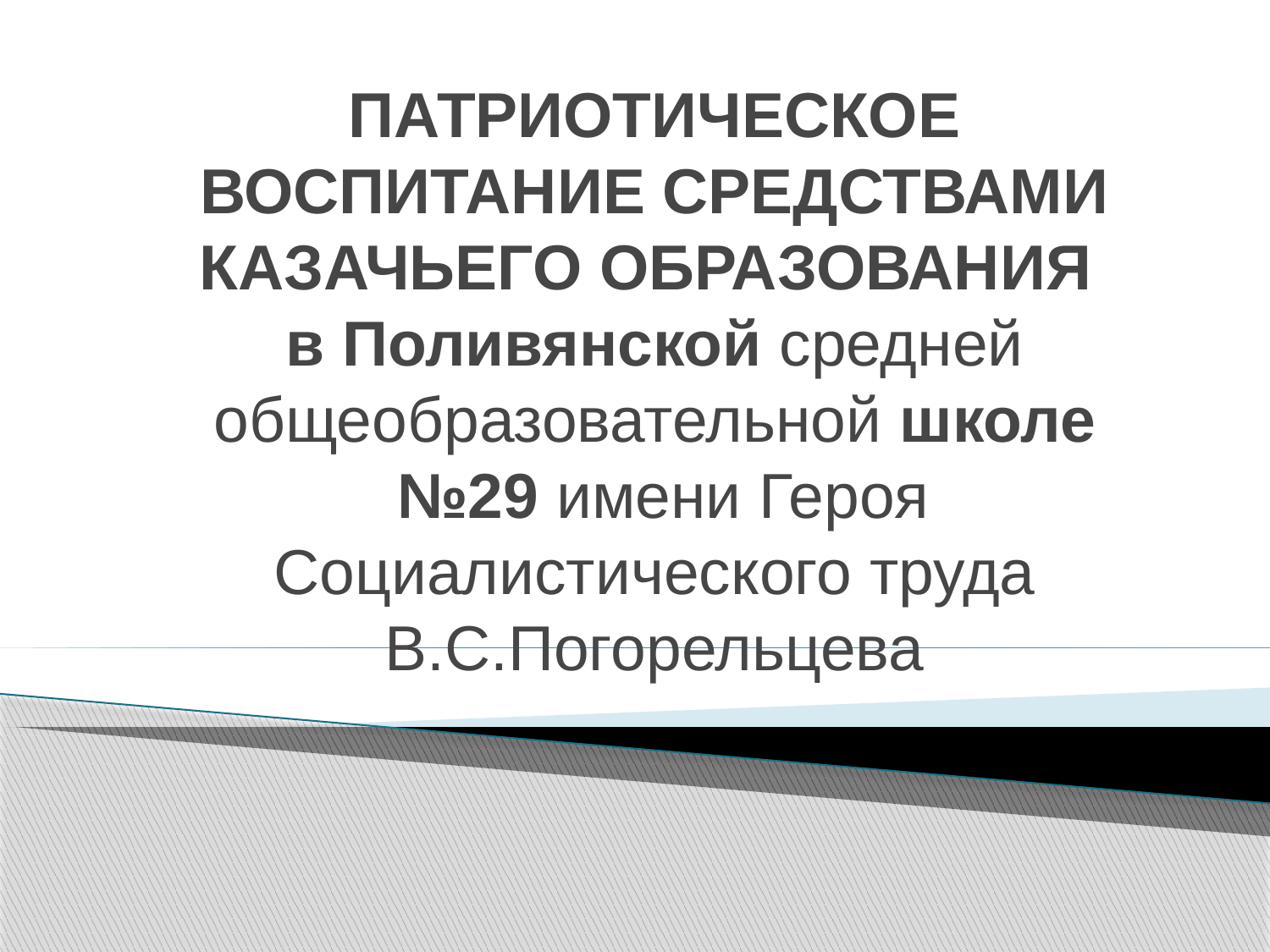

# ПАТРИОТИЧЕСКОЕ ВОСПИТАНИЕ СРЕДСТВАМИ КАЗАЧЬЕГО ОБРАЗОВАНИЯ в Поливянской средней общеобразовательной школе  №29 имени Героя Социалистического труда В.С.Погорельцева